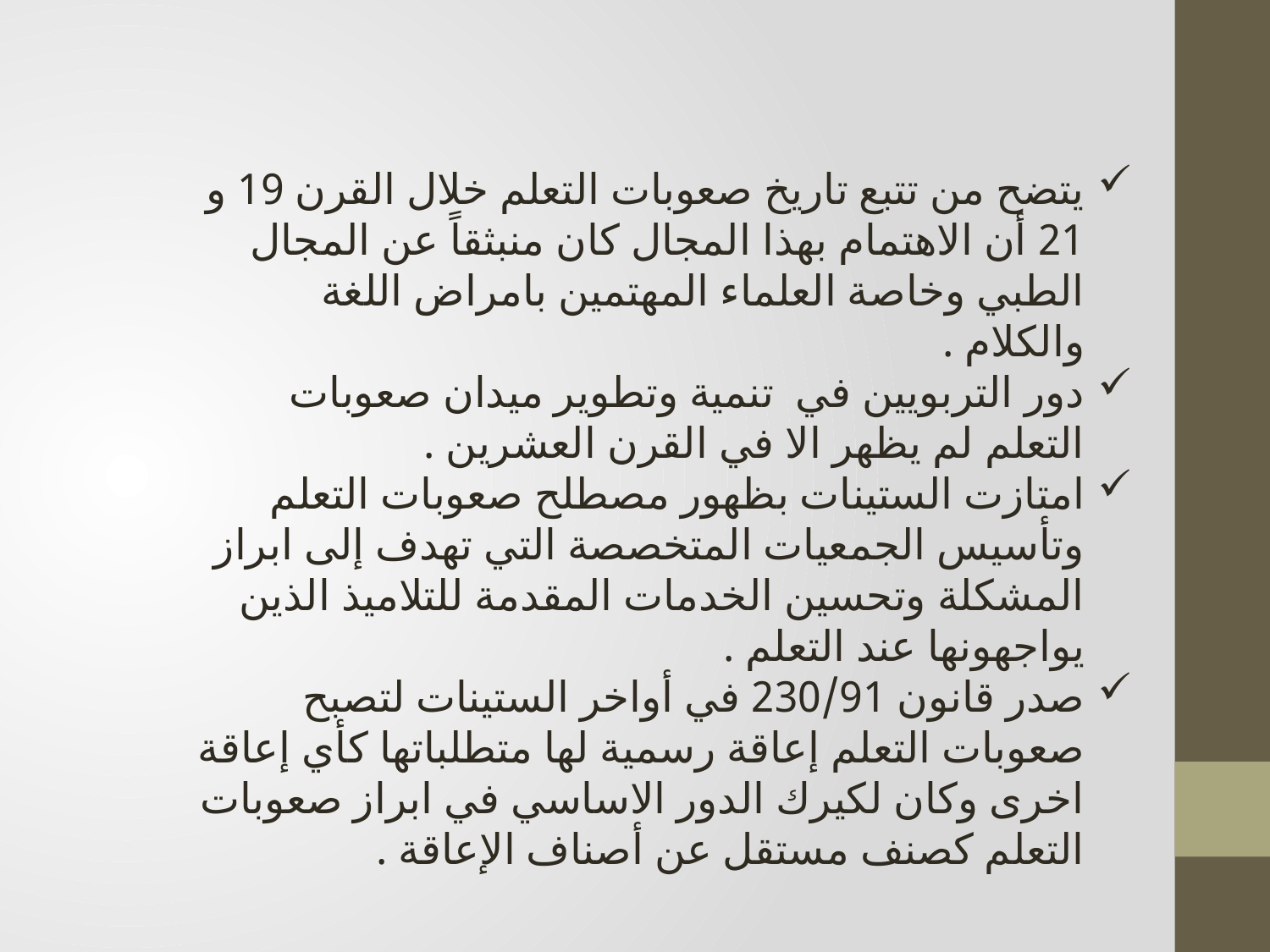

يتضح من تتبع تاريخ صعوبات التعلم خلال القرن 19 و 21 أن الاهتمام بهذا المجال كان منبثقاً عن المجال الطبي وخاصة العلماء المهتمين بامراض اللغة والكلام .
دور التربويين في  تنمية وتطوير ميدان صعوبات التعلم لم يظهر الا في القرن العشرين .
امتازت الستينات بظهور مصطلح صعوبات التعلم وتأسيس الجمعيات المتخصصة التي تهدف إلى ابراز المشكلة وتحسين الخدمات المقدمة للتلاميذ الذين يواجهونها عند التعلم .
صدر قانون 230/91 في أواخر الستينات لتصبح صعوبات التعلم إعاقة رسمية لها متطلباتها كأي إعاقة اخرى وكان لكيرك الدور الاساسي في ابراز صعوبات التعلم كصنف مستقل عن أصناف الإعاقة .